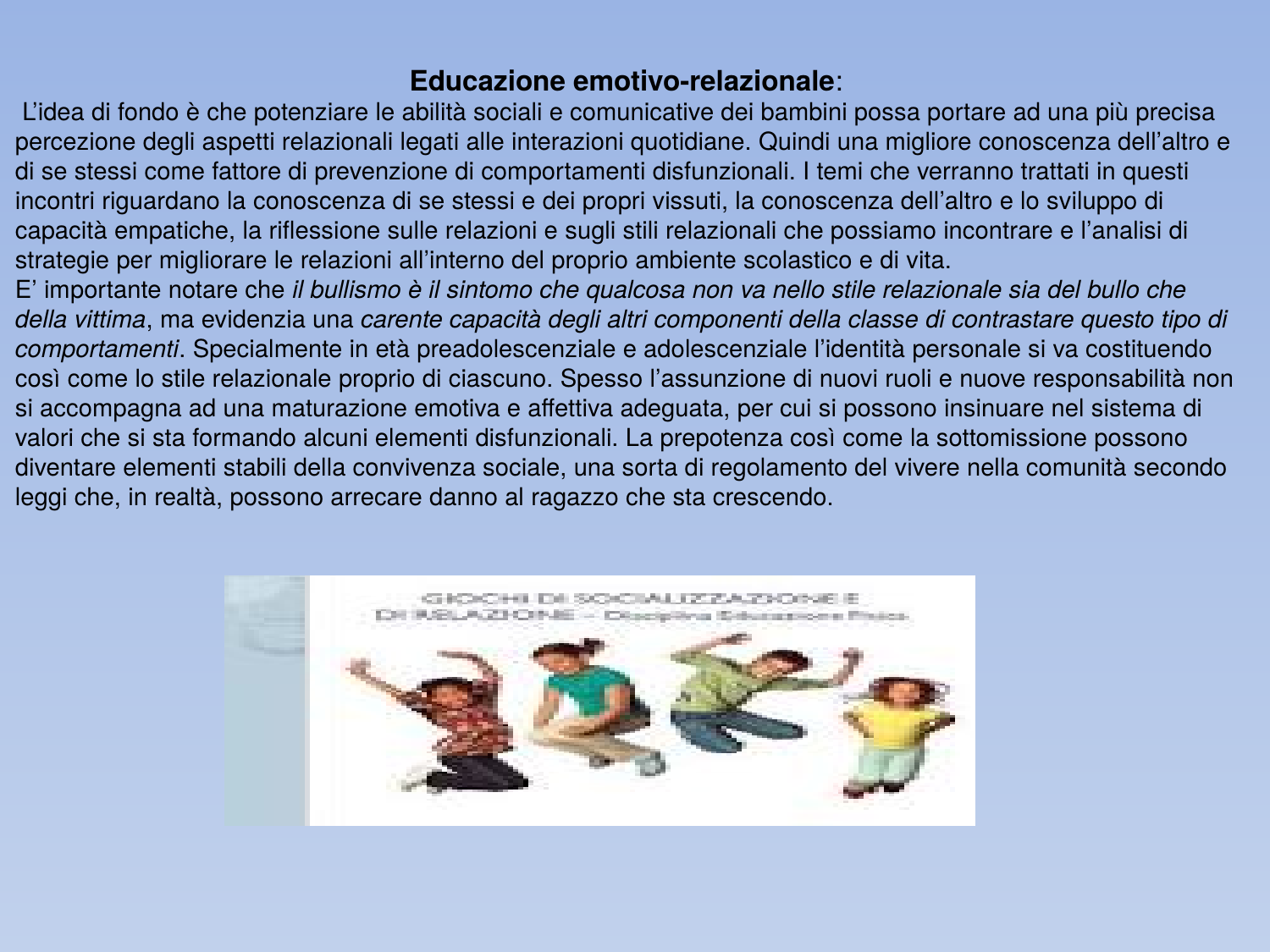

Educazione emotivo-relazionale:
 L’idea di fondo è che potenziare le abilità sociali e comunicative dei bambini possa portare ad una più precisa percezione degli aspetti relazionali legati alle interazioni quotidiane. Quindi una migliore conoscenza dell’altro e di se stessi come fattore di prevenzione di comportamenti disfunzionali. I temi che verranno trattati in questi incontri riguardano la conoscenza di se stessi e dei propri vissuti, la conoscenza dell’altro e lo sviluppo di capacità empatiche, la riflessione sulle relazioni e sugli stili relazionali che possiamo incontrare e l’analisi di strategie per migliorare le relazioni all’interno del proprio ambiente scolastico e di vita.
E’ importante notare che il bullismo è il sintomo che qualcosa non va nello stile relazionale sia del bullo che della vittima, ma evidenzia una carente capacità degli altri componenti della classe di contrastare questo tipo di comportamenti. Specialmente in età preadolescenziale e adolescenziale l’identità personale si va costituendo così come lo stile relazionale proprio di ciascuno. Spesso l’assunzione di nuovi ruoli e nuove responsabilità non si accompagna ad una maturazione emotiva e affettiva adeguata, per cui si possono insinuare nel sistema di valori che si sta formando alcuni elementi disfunzionali. La prepotenza così come la sottomissione possono diventare elementi stabili della convivenza sociale, una sorta di regolamento del vivere nella comunità secondo leggi che, in realtà, possono arrecare danno al ragazzo che sta crescendo.